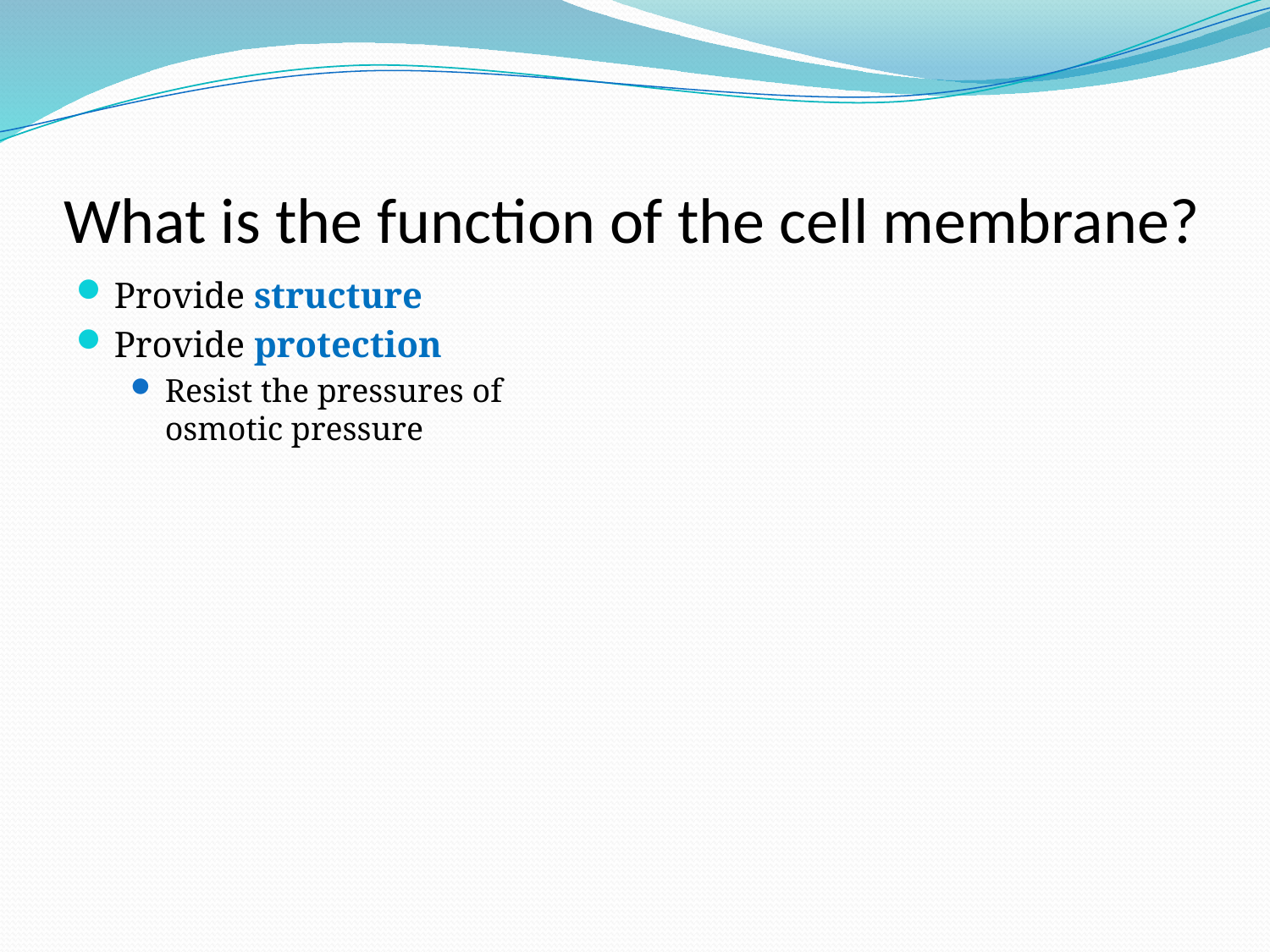

# What is the function of the cell membrane?
Provide structure
Provide protection
Resist the pressures of osmotic pressure